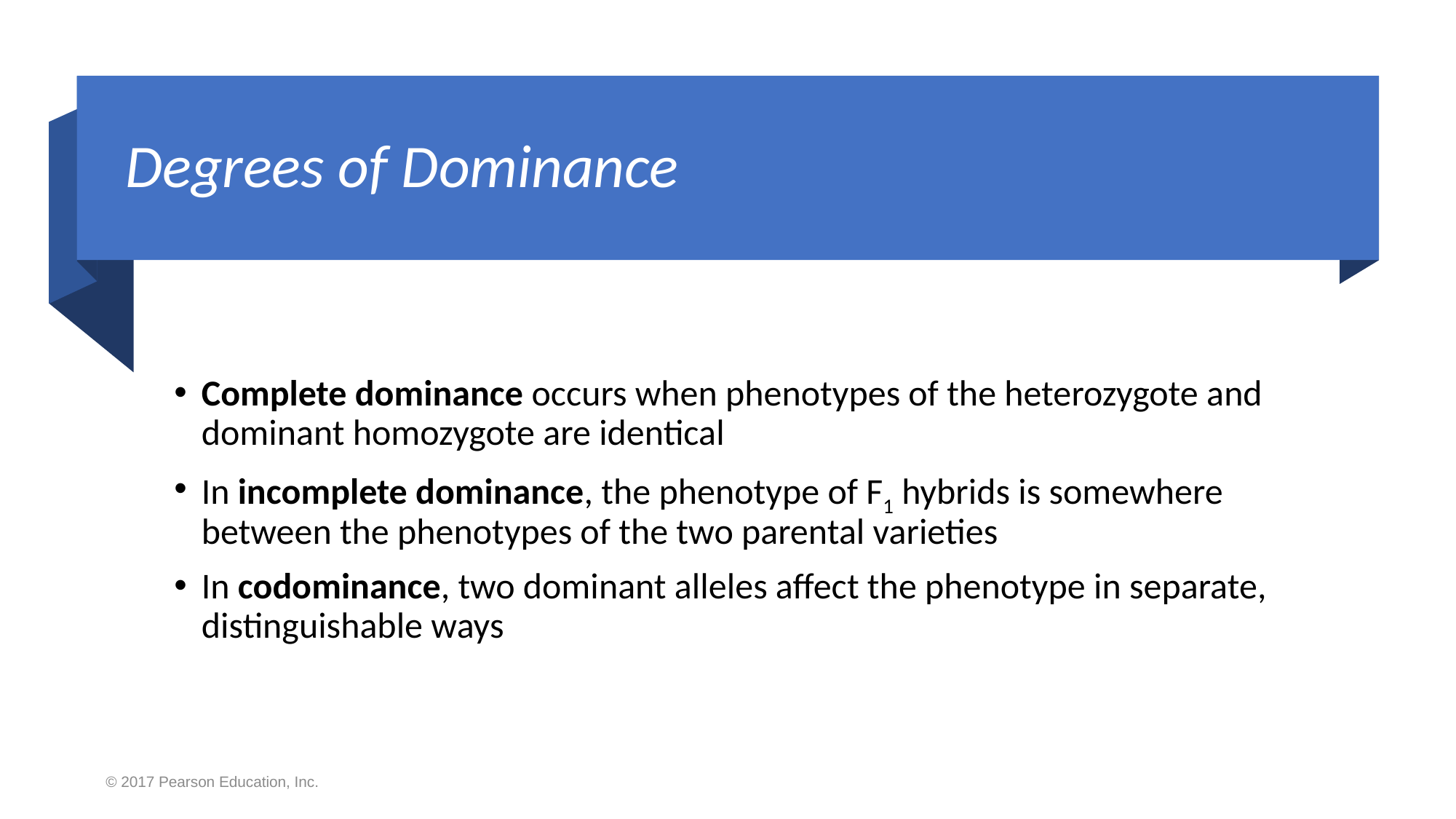

# Degrees of Dominance

Complete dominance occurs when phenotypes of the heterozygote and dominant homozygote are identical
In incomplete dominance, the phenotype of F1 hybrids is somewhere between the phenotypes of the two parental varieties
In codominance, two dominant alleles affect the phenotype in separate, distinguishable ways
© 2017 Pearson Education, Inc.